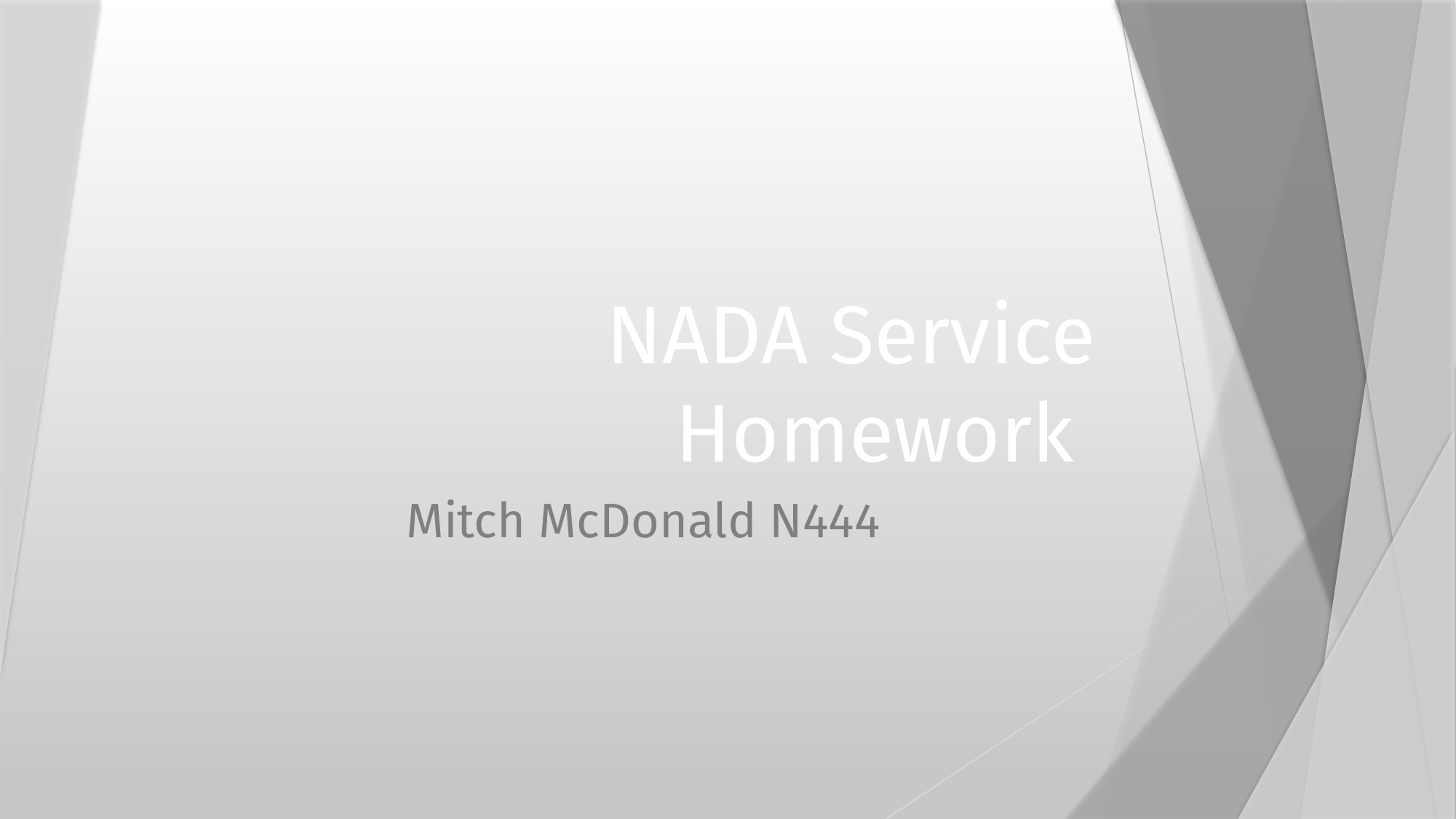

# NADA Service Homework
Mitch McDonald N444